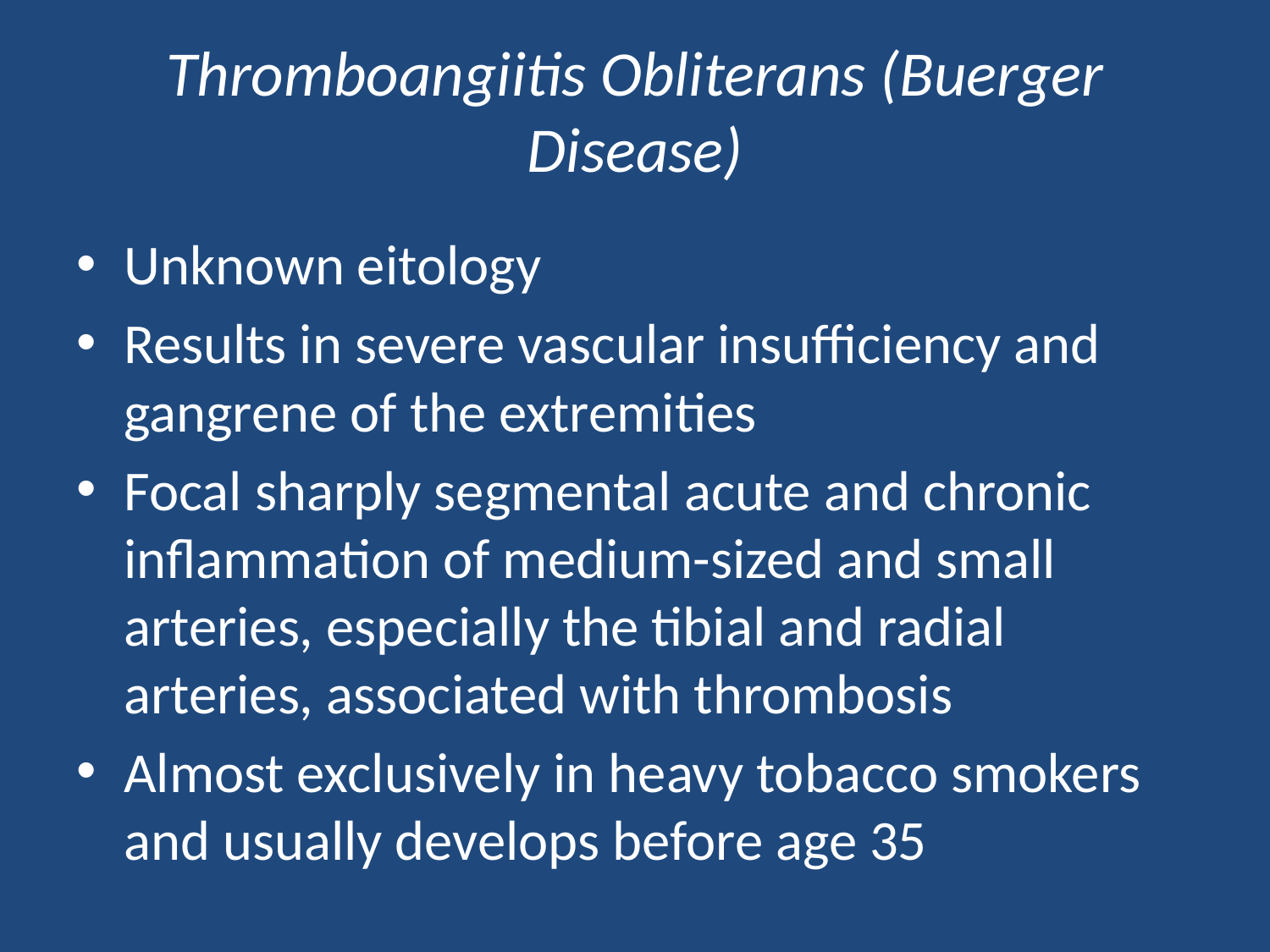

# Thromboangiitis Obliterans (Buerger Disease)
Unknown eitology
Results in severe vascular insufficiency and gangrene of the extremities
Focal sharply segmental acute and chronic inflammation of medium-sized and small arteries, especially the tibial and radial arteries, associated with thrombosis
Almost exclusively in heavy tobacco smokers and usually develops before age 35